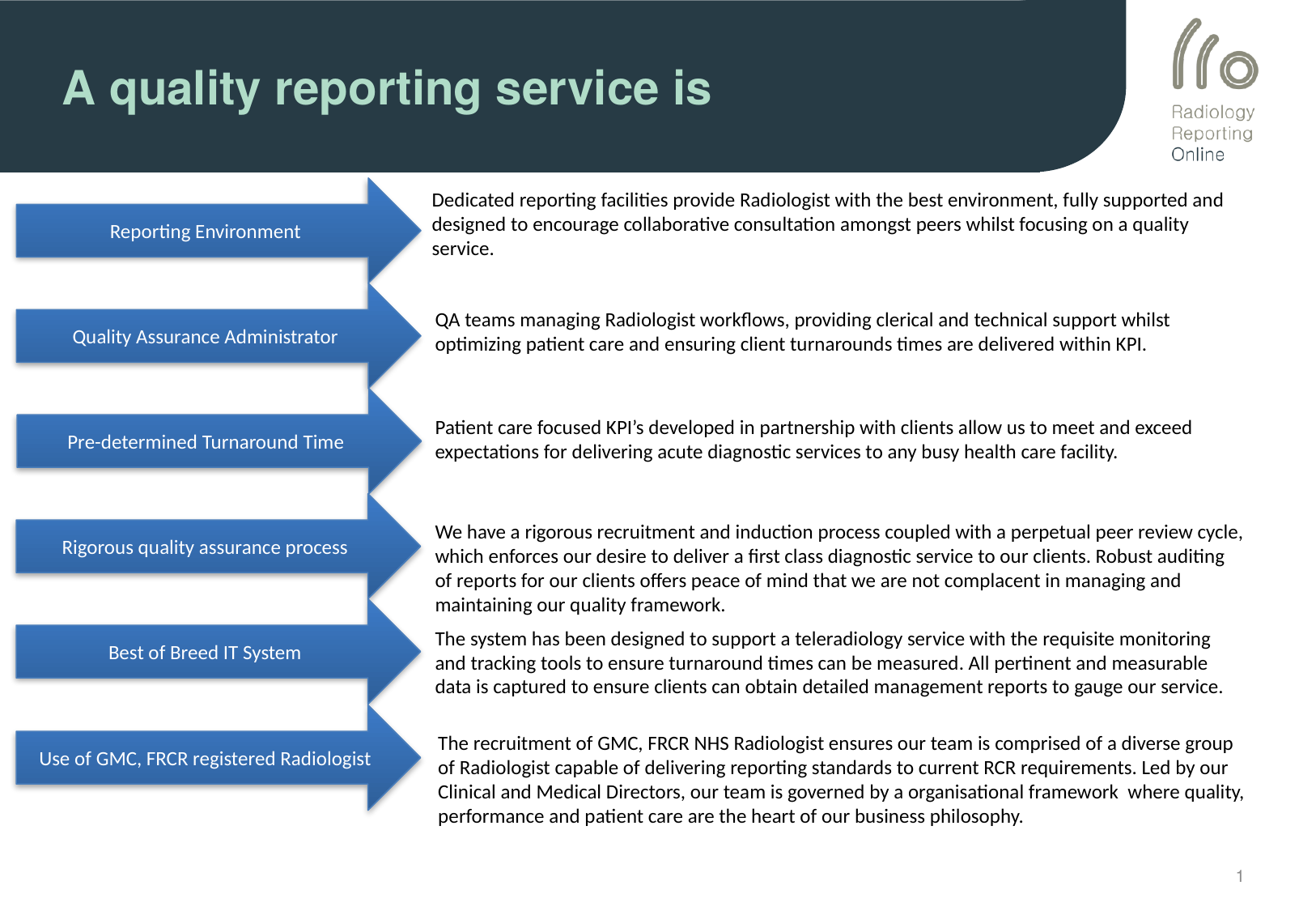

# A quality reporting service is
Reporting Environment
Dedicated reporting facilities provide Radiologist with the best environment, fully supported and designed to encourage collaborative consultation amongst peers whilst focusing on a quality service.
Quality Assurance Administrator
QA teams managing Radiologist workflows, providing clerical and technical support whilst optimizing patient care and ensuring client turnarounds times are delivered within KPI.
Pre-determined Turnaround Time
Patient care focused KPI’s developed in partnership with clients allow us to meet and exceed expectations for delivering acute diagnostic services to any busy health care facility.
Rigorous quality assurance process
We have a rigorous recruitment and induction process coupled with a perpetual peer review cycle, which enforces our desire to deliver a first class diagnostic service to our clients. Robust auditing of reports for our clients offers peace of mind that we are not complacent in managing and maintaining our quality framework.
Best of Breed IT System
The system has been designed to support a teleradiology service with the requisite monitoring and tracking tools to ensure turnaround times can be measured. All pertinent and measurable data is captured to ensure clients can obtain detailed management reports to gauge our service.
Use of GMC, FRCR registered Radiologist
The recruitment of GMC, FRCR NHS Radiologist ensures our team is comprised of a diverse group of Radiologist capable of delivering reporting standards to current RCR requirements. Led by our Clinical and Medical Directors, our team is governed by a organisational framework  where quality, performance and patient care are the heart of our business philosophy.
1